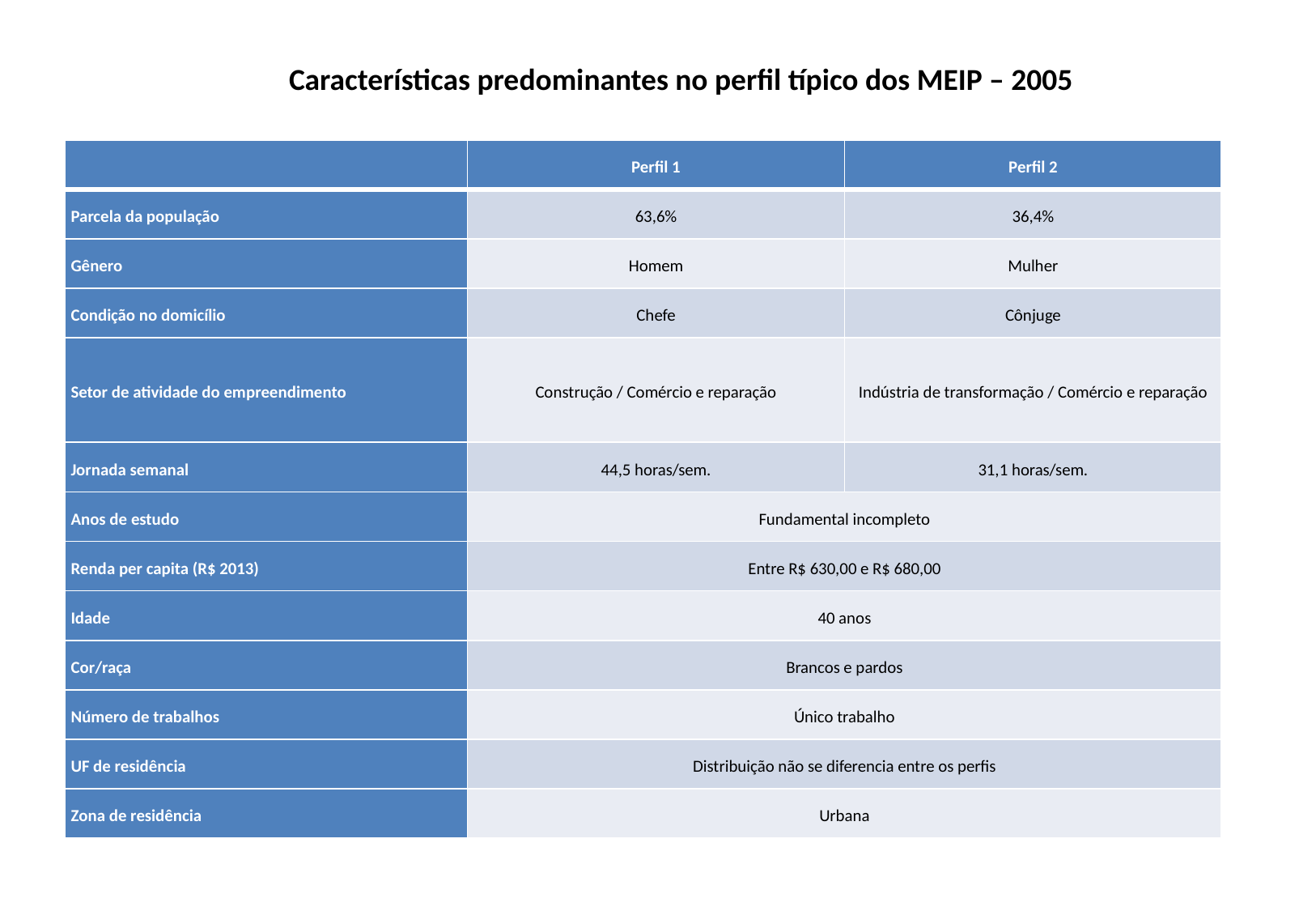

Características predominantes no perfil típico dos MEIP – 2005
|  | Perfil 1 | Perfil 2 |
| --- | --- | --- |
| Parcela da população | 63,6% | 36,4% |
| Gênero | Homem | Mulher |
| Condição no domicílio | Chefe | Cônjuge |
| Setor de atividade do empreendimento | Construção / Comércio e reparação | Indústria de transformação / Comércio e reparação |
| Jornada semanal | 44,5 horas/sem. | 31,1 horas/sem. |
| Anos de estudo | Fundamental incompleto |  |
| Renda per capita (R$ 2013) | Entre R$ 630,00 e R$ 680,00 |  |
| Idade | 40 anos |  |
| Cor/raça | Brancos e pardos |  |
| Número de trabalhos | Único trabalho |  |
| UF de residência | Distribuição não se diferencia entre os perfis |  |
| Zona de residência | Urbana |  |